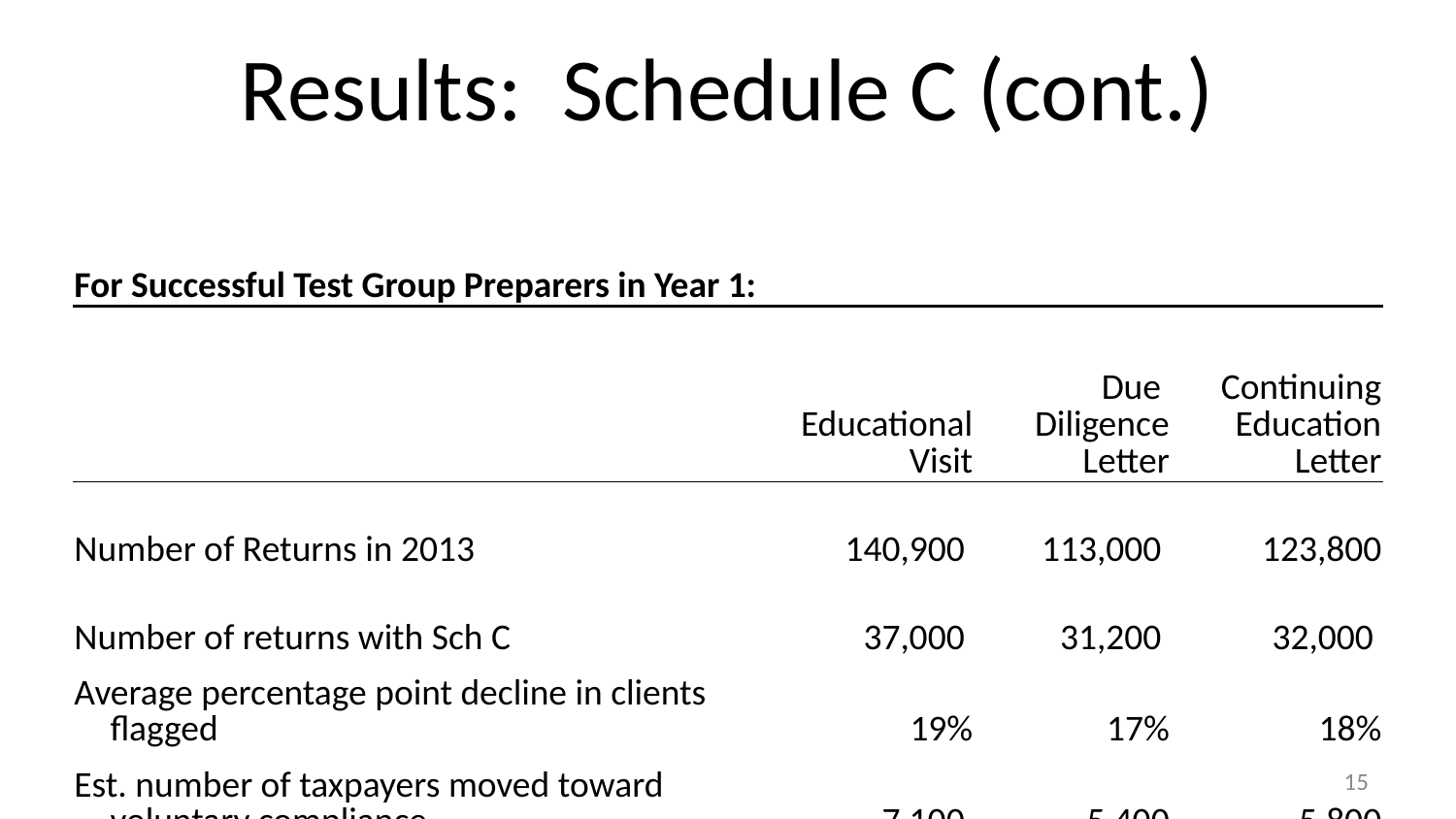

# Results:  Schedule C (cont.)
| For Successful Test Group Preparers in Year 1: |  |  |  |
| --- | --- | --- | --- |
|  | Educational Visit | Due Diligence Letter | Continuing Education Letter |
| Number of Returns in 2013 | 140,900 | 113,000 | 123,800 |
| Number of returns with Sch C | 37,000 | 31,200 | 32,000 |
| Average percentage point decline in clients flagged | 19% | 17% | 18% |
| Est. number of taxpayers moved toward voluntary compliance | 7,100 | 5,400 | 5,800 |
15